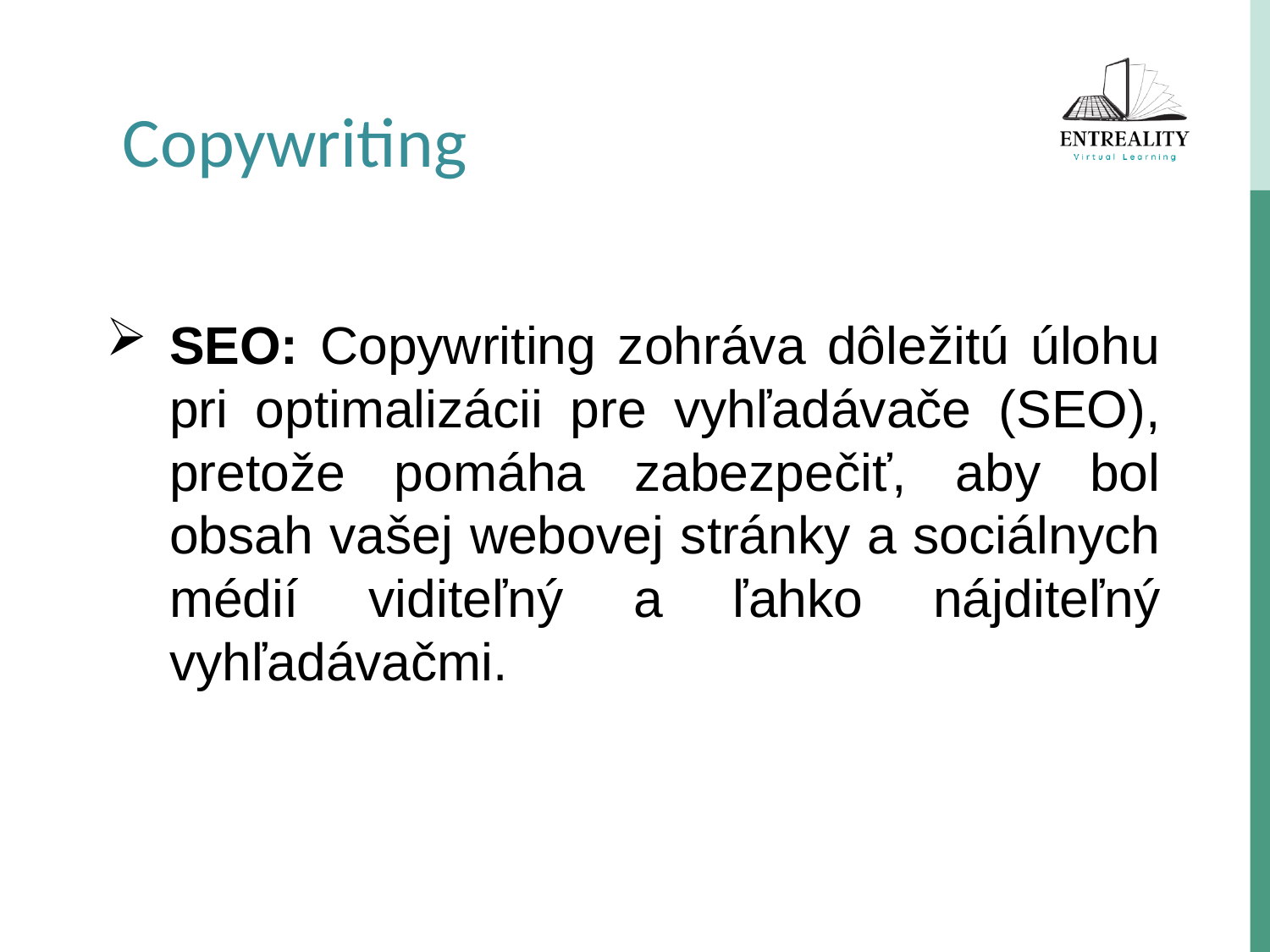

Copywriting
SEO: Copywriting zohráva dôležitú úlohu pri optimalizácii pre vyhľadávače (SEO), pretože pomáha zabezpečiť, aby bol obsah vašej webovej stránky a sociálnych médií viditeľný a ľahko nájditeľný vyhľadávačmi.